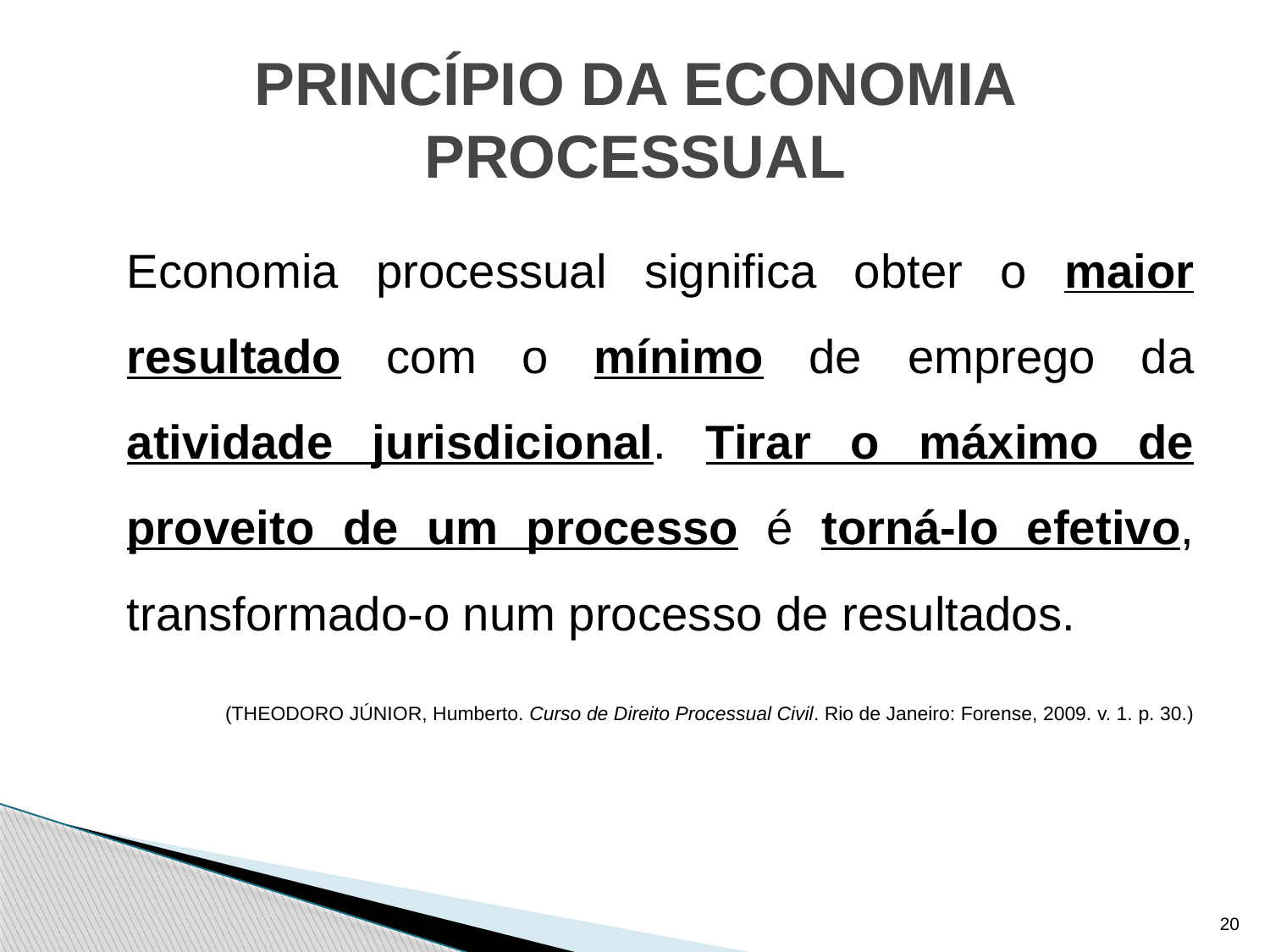

# PRINCÍPIO DA ECONOMIA PROCESSUAL
	Economia processual significa obter o maior resultado com o mínimo de emprego da atividade jurisdicional. Tirar o máximo de proveito de um processo é torná-lo efetivo, transformado-o num processo de resultados.

(THEODORO JÚNIOR, Humberto. Curso de Direito Processual Civil. Rio de Janeiro: Forense, 2009. v. 1. p. 30.)
20